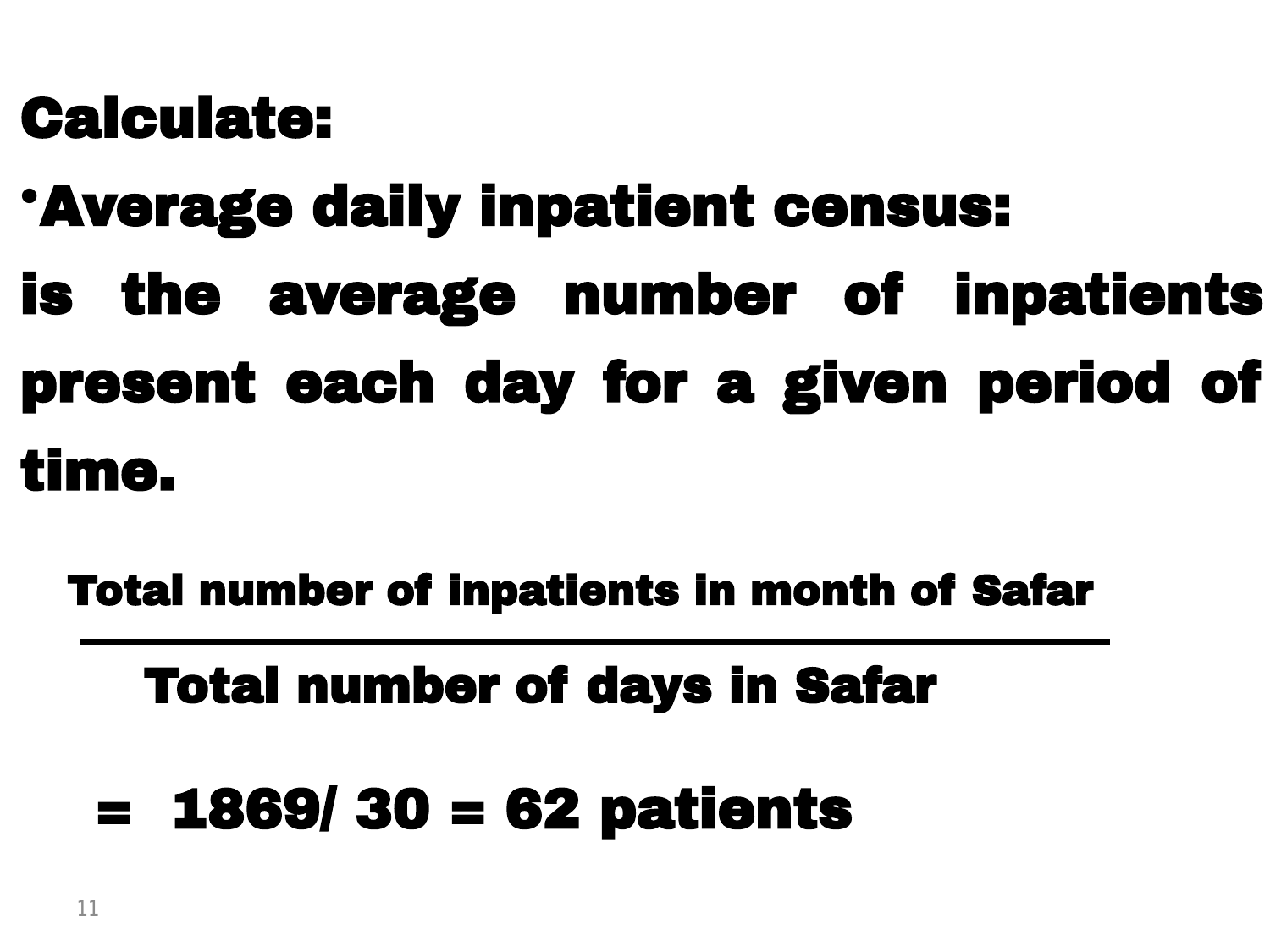

Calculate:
Average daily inpatient census:
is the average number of inpatients present each day for a given period of time.

    =  1869/ 30 = 62 patients
Total number of inpatients in month of Safar
Total number of days in Safar
11